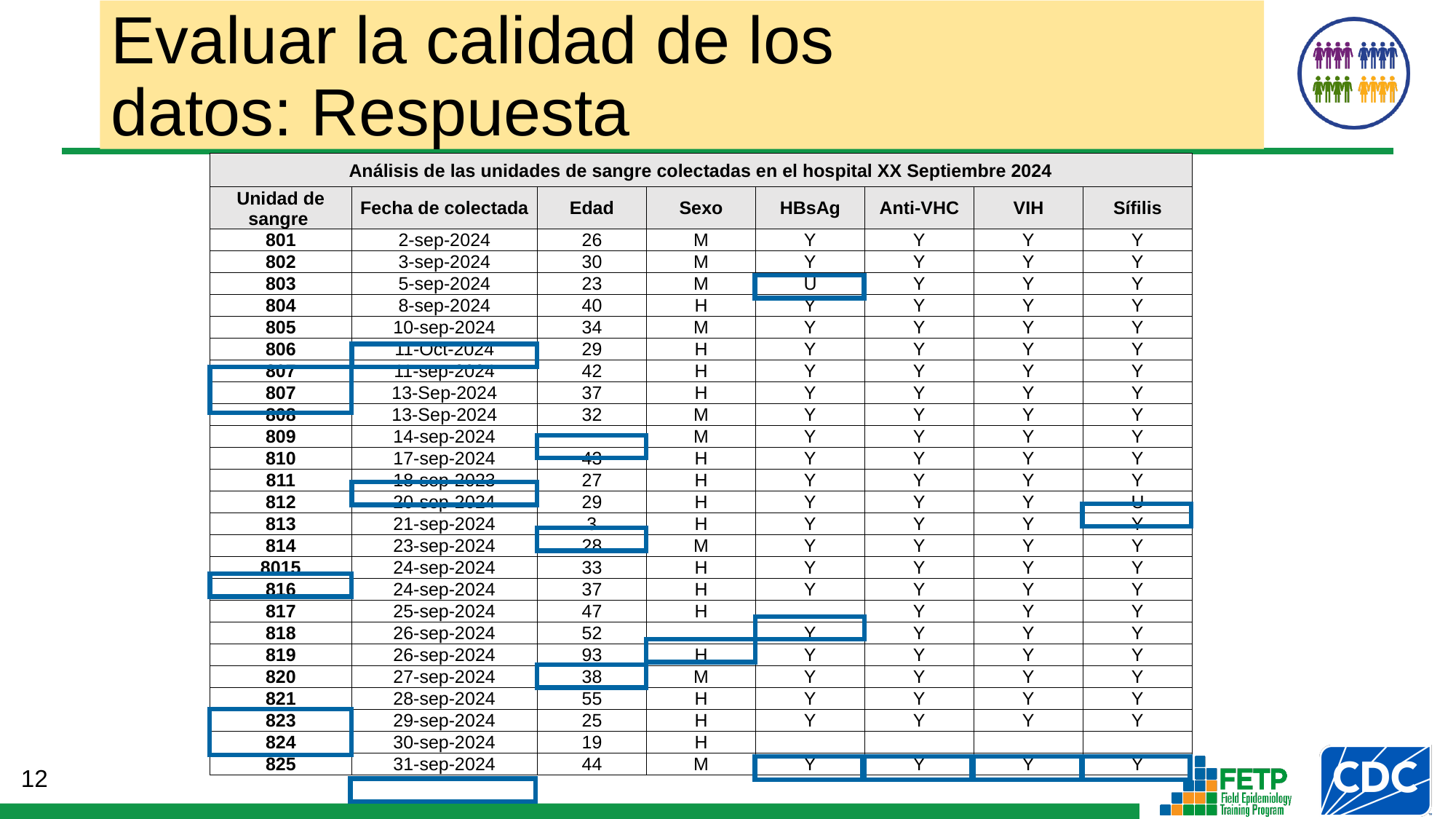

Evaluar la calidad de los
datos: Respuesta
| Análisis de las unidades de sangre colectadas en el hospital XX Septiembre 2024 |  |  |  |  |  |  |  |
| --- | --- | --- | --- | --- | --- | --- | --- |
| Unidad de sangre | Fecha de colectada | Edad | Sexo | HBsAg | Anti-VHC | VIH | Sífilis |
| 801 | 2-sep-2024 | 26 | M | Y | Y | Y | Y |
| 802 | 3-sep-2024 | 30 | M | Y | Y | Y | Y |
| 803 | 5-sep-2024 | 23 | M | U | Y | Y | Y |
| 804 | 8-sep-2024 | 40 | H | Y | Y | Y | Y |
| 805 | 10-sep-2024 | 34 | M | Y | Y | Y | Y |
| 806 | 11-Oct-2024 | 29 | H | Y | Y | Y | Y |
| 807 | 11-sep-2024 | 42 | H | Y | Y | Y | Y |
| 807 | 13-Sep-2024 | 37 | H | Y | Y | Y | Y |
| 808 | 13-Sep-2024 | 32 | M | Y | Y | Y | Y |
| 809 | 14-sep-2024 |  | M | Y | Y | Y | Y |
| 810 | 17-sep-2024 | 43 | H | Y | Y | Y | Y |
| 811 | 18-sep-2023 | 27 | H | Y | Y | Y | Y |
| 812 | 20-sep-2024 | 29 | H | Y | Y | Y | U |
| 813 | 21-sep-2024 | 3 | H | Y | Y | Y | Y |
| 814 | 23-sep-2024 | 28 | M | Y | Y | Y | Y |
| 8015 | 24-sep-2024 | 33 | H | Y | Y | Y | Y |
| 816 | 24-sep-2024 | 37 | H | Y | Y | Y | Y |
| 817 | 25-sep-2024 | 47 | H |  | Y | Y | Y |
| 818 | 26-sep-2024 | 52 |  | Y | Y | Y | Y |
| 819 | 26-sep-2024 | 93 | H | Y | Y | Y | Y |
| 820 | 27-sep-2024 | 38 | M | Y | Y | Y | Y |
| 821 | 28-sep-2024 | 55 | H | Y | Y | Y | Y |
| 823 | 29-sep-2024 | 25 | H | Y | Y | Y | Y |
| 824 | 30-sep-2024 | 19 | H |  |  |  |  |
| 825 | 31-sep-2024 | 44 | M | Y | Y | Y | Y |